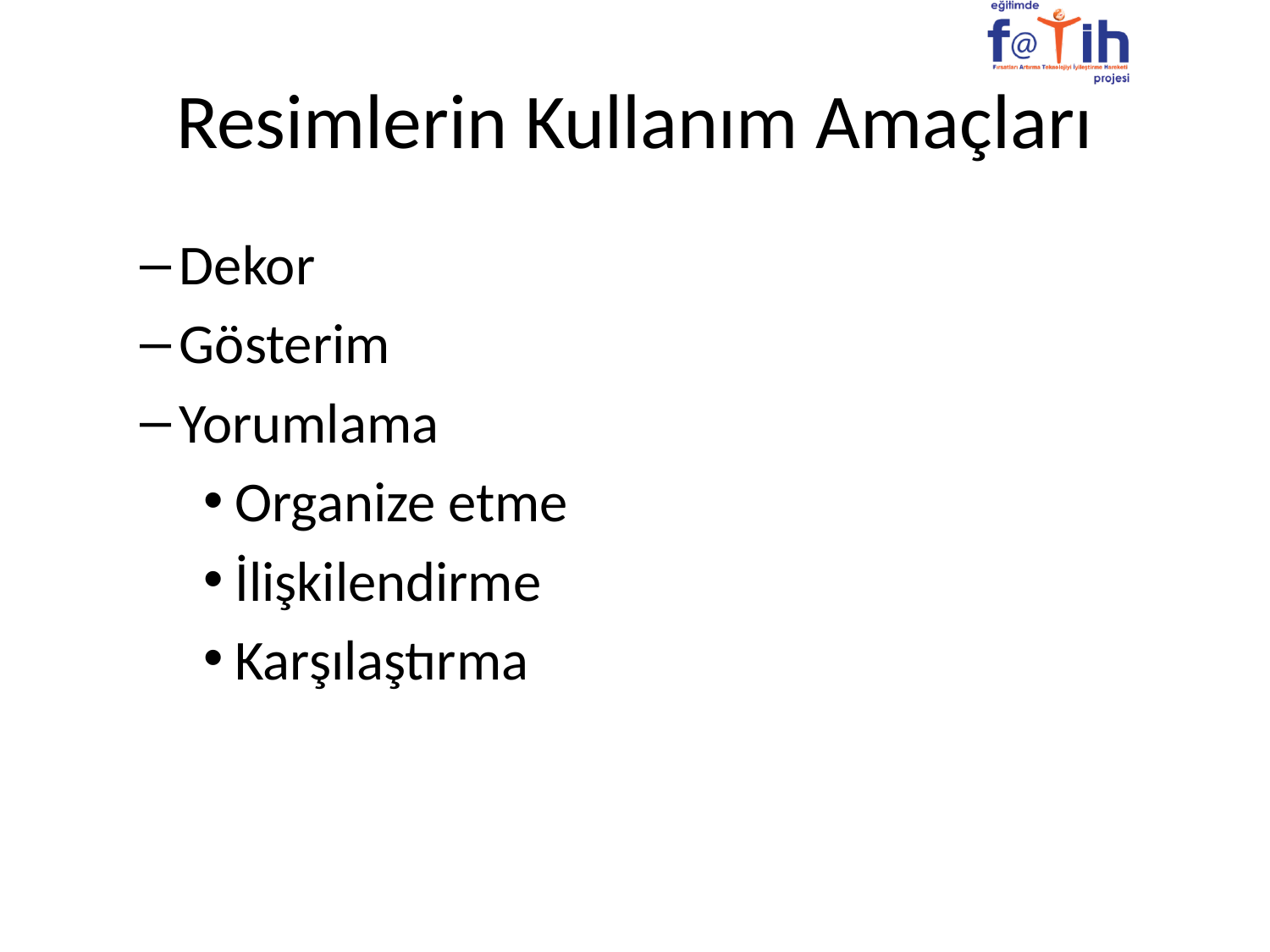

# Resimlerin Kullanım Amaçları
Dekor
Gösterim
Yorumlama
Organize etme
İlişkilendirme
Karşılaştırma